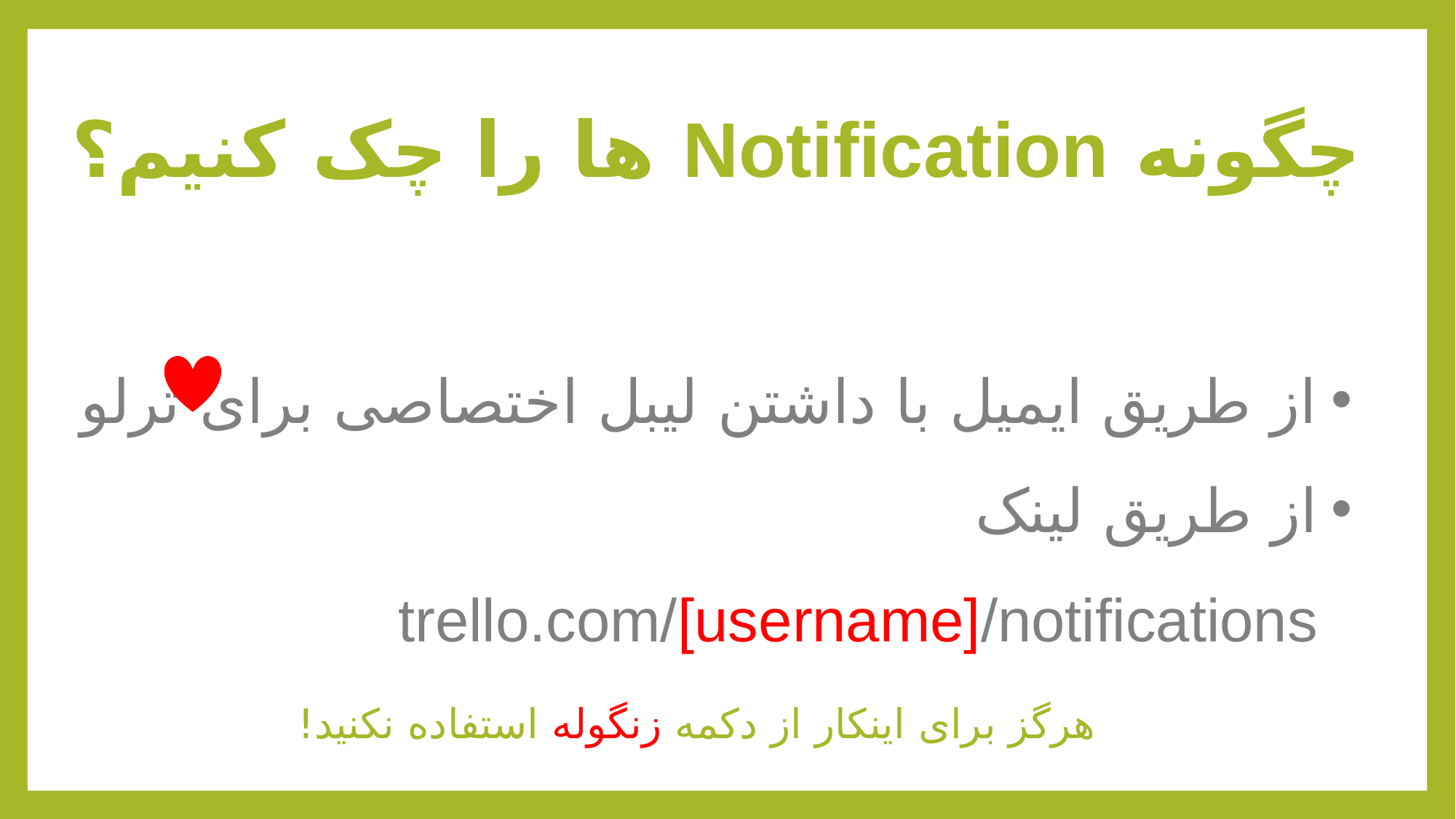

# چگونه Notification ها را چک کنیم؟
از طریق ایمیل با داشتن لیبل اختصاصی برای ترلو
از طریق لینک trello.com/[username]/notifications

هرگز برای اینکار از دکمه زنگوله استفاده نکنید!